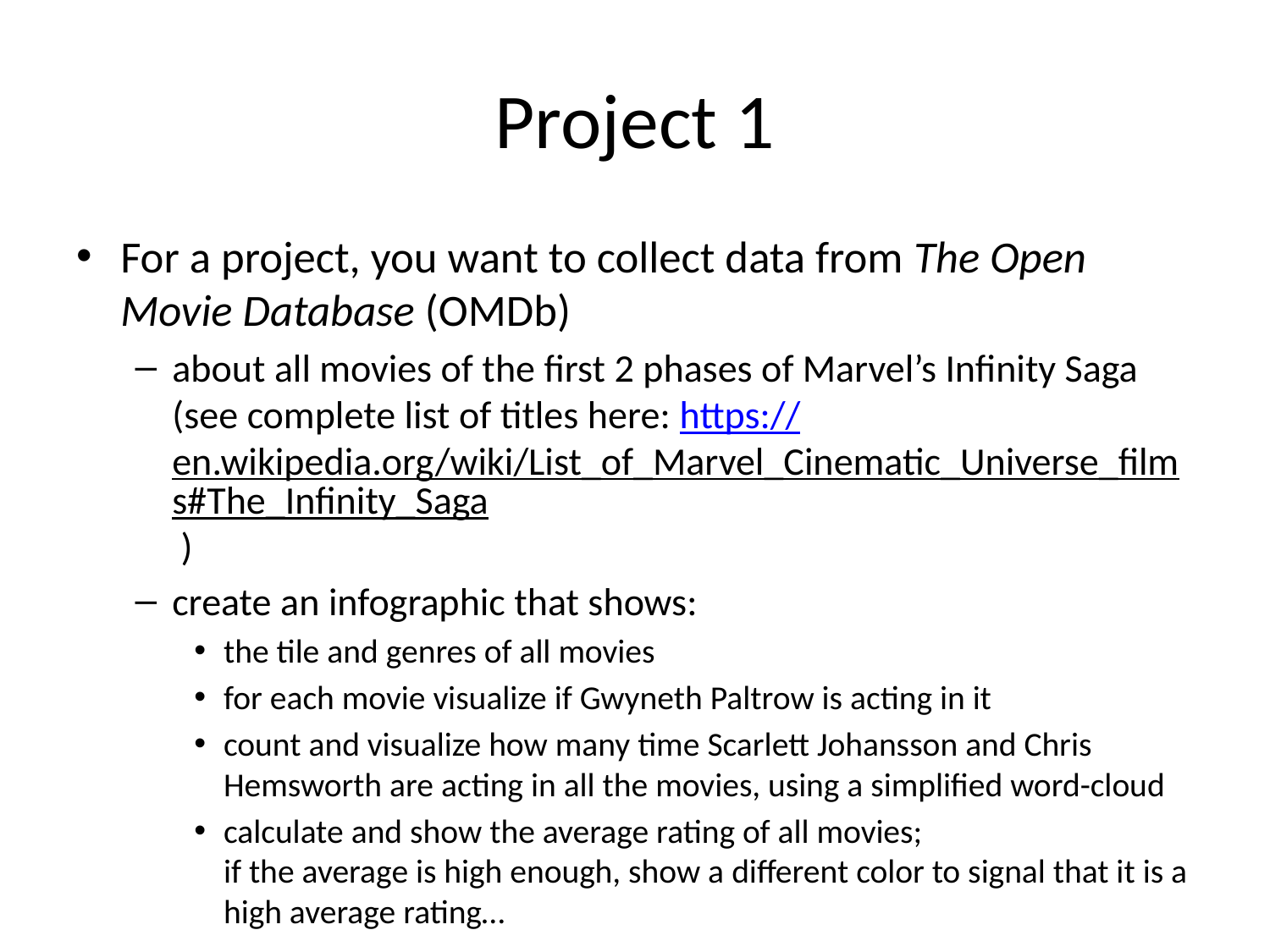

# Project 1
For a project, you want to collect data from The Open Movie Database (OMDb)
about all movies of the first 2 phases of Marvel’s Infinity Saga (see complete list of titles here: https://en.wikipedia.org/wiki/List_of_Marvel_Cinematic_Universe_films#The_Infinity_Saga )
create an infographic that shows:
the tile and genres of all movies
for each movie visualize if Gwyneth Paltrow is acting in it
count and visualize how many time Scarlett Johansson and Chris Hemsworth are acting in all the movies, using a simplified word-cloud
calculate and show the average rating of all movies;
if the average is high enough, show a different color to signal that it is a high average rating…